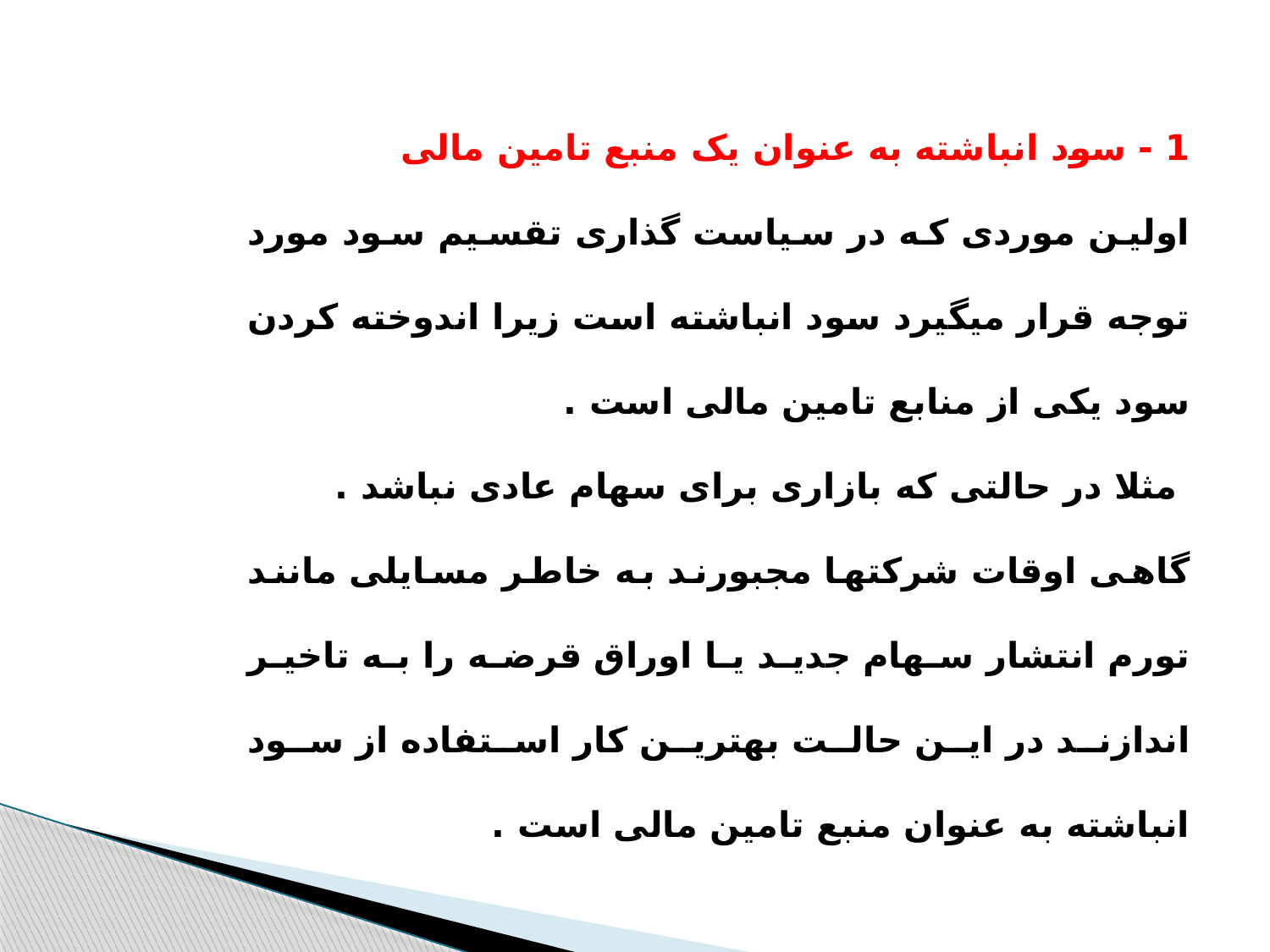

1 - سود انباشته به عنوان یک منبع تامین مالی
اولین موردی که در سیاست گذاری تقسیم سود مورد توجه قرار میگیرد سود انباشته است زیرا اندوخته کردن سود یکی از منابع تامین مالی است .
 مثلا در حالتی که بازاری برای سهام عادی نباشد .
گاهی اوقات شرکتها مجبورند به خاطر مسایلی مانند تورم انتشار سهام جدید یا اوراق قرضه را به تاخیر اندازند در این حالت بهترین کار استفاده از سود انباشته به عنوان منبع تامین مالی است .